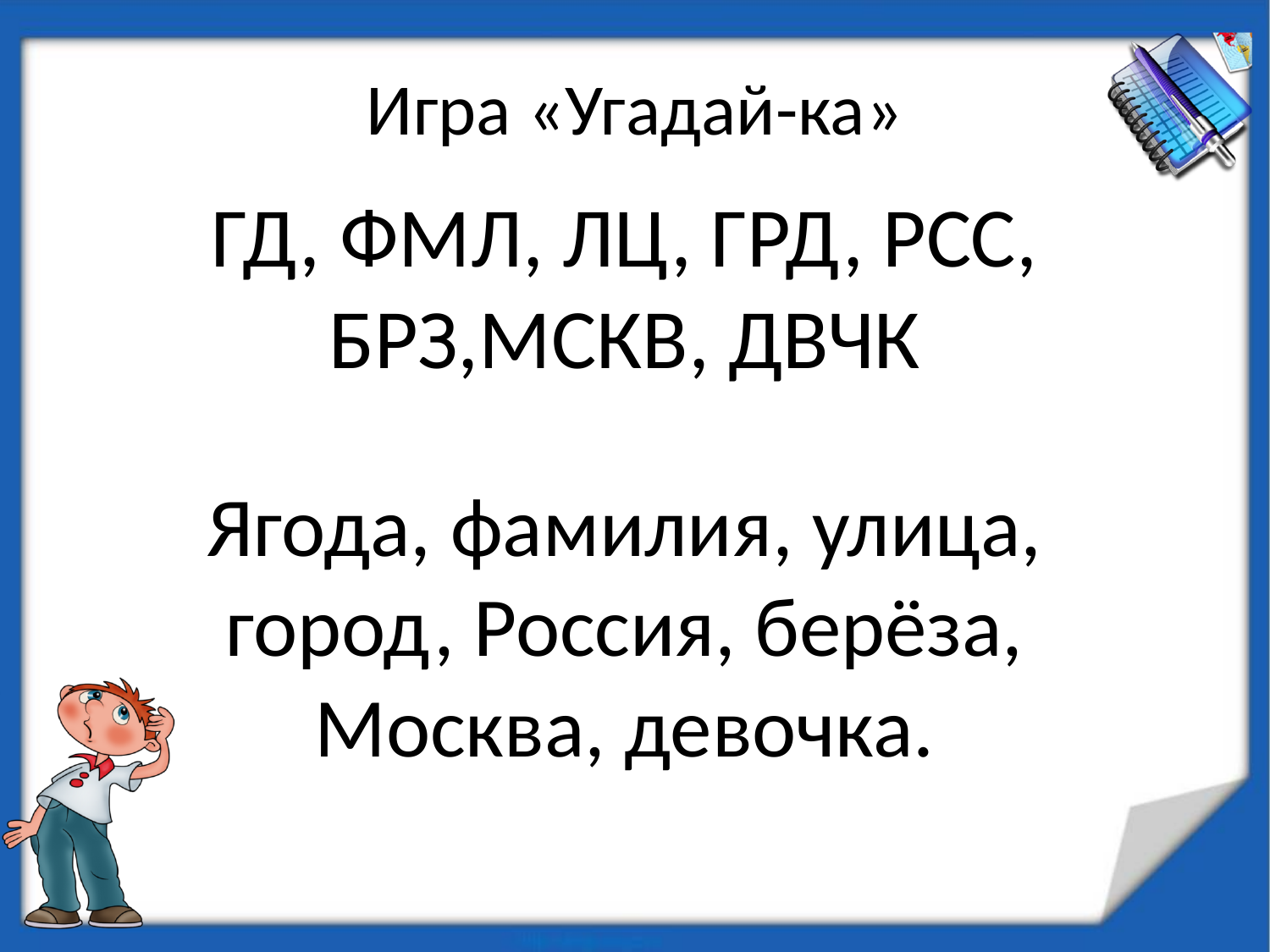

# Игра «Угадай-ка»
ГД, ФМЛ, ЛЦ, ГРД, РСС, БРЗ,МСКВ, ДВЧК
Ягода, фамилия, улица, город, Россия, берёза, Москва, девочка.